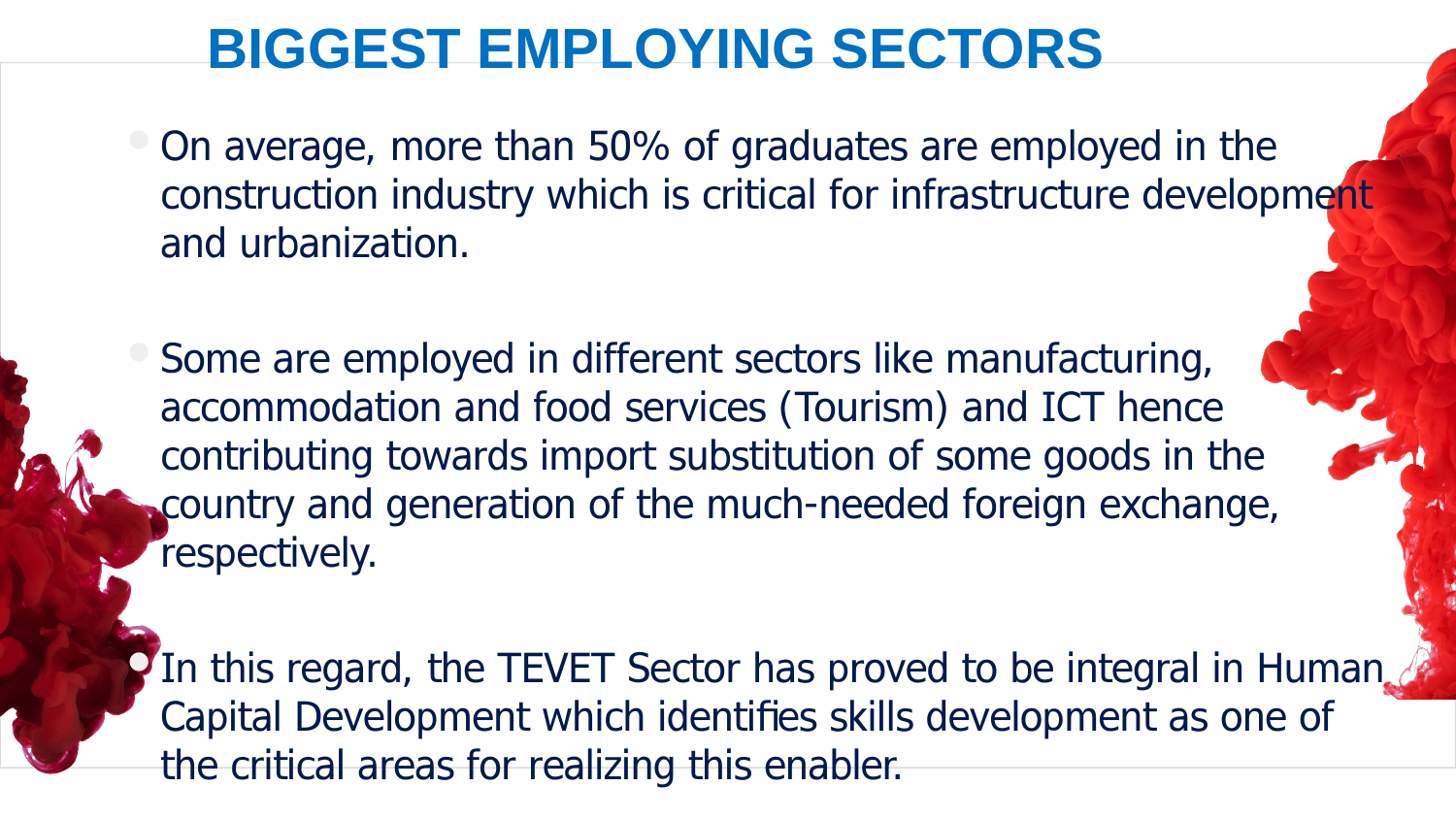

BIGGEST EMPLOYING SECTORS
On average, more than 50% of graduates are employed in the construction industry which is critical for infrastructure development and urbanization.

Some are employed in different sectors like manufacturing, accommodation and food services (Tourism) and ICT hence contributing towards import substitution of some goods in the country and generation of the much-needed foreign exchange, respectively.

In this regard, the TEVET Sector has proved to be integral in Human Capital Development which identifies skills development as one of the critical areas for realizing this enabler.